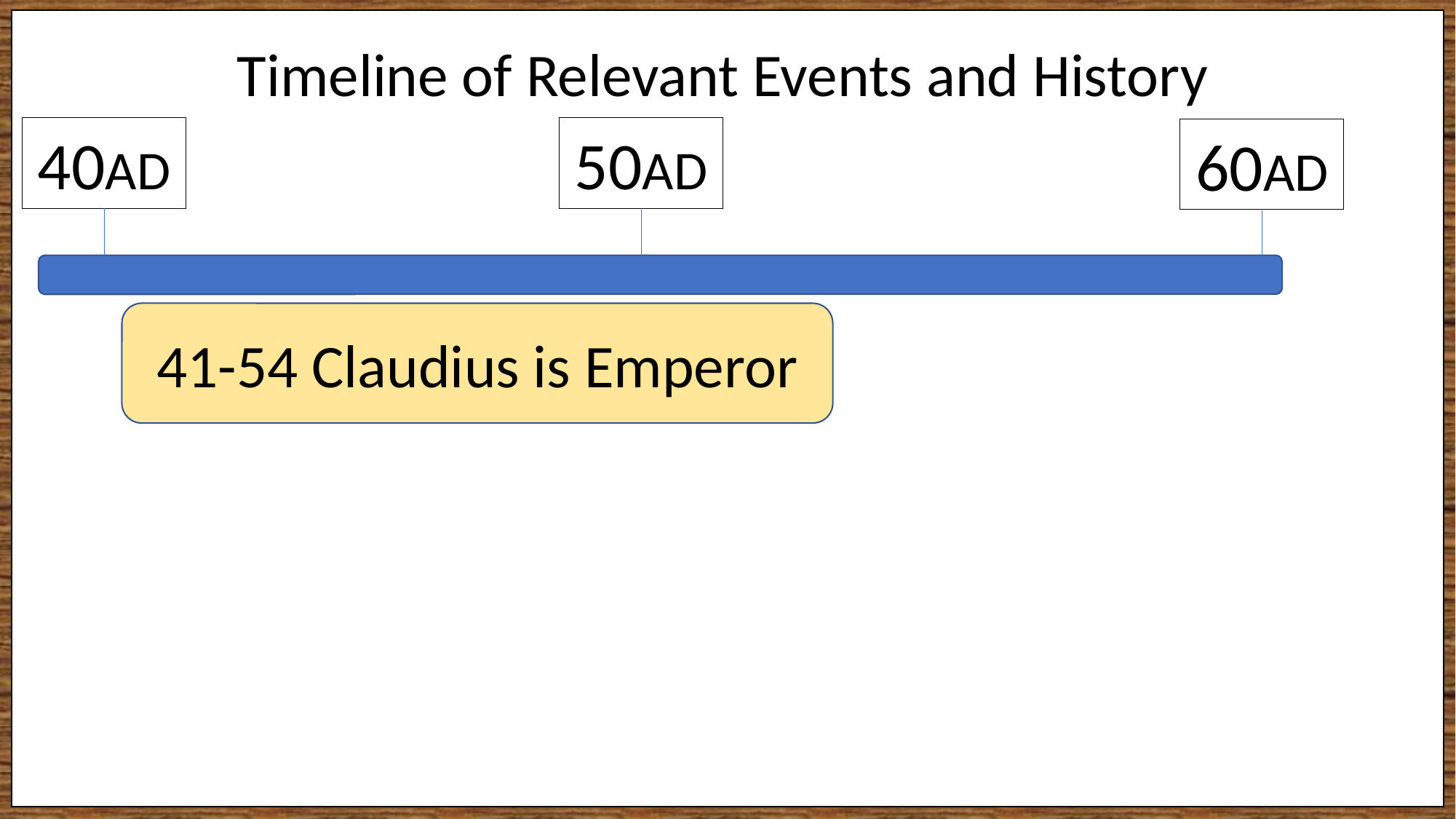

Paul, an apostle
Timeline of Relevant Events and History
40AD
50AD
60AD

41-54 Claudius is Emperor